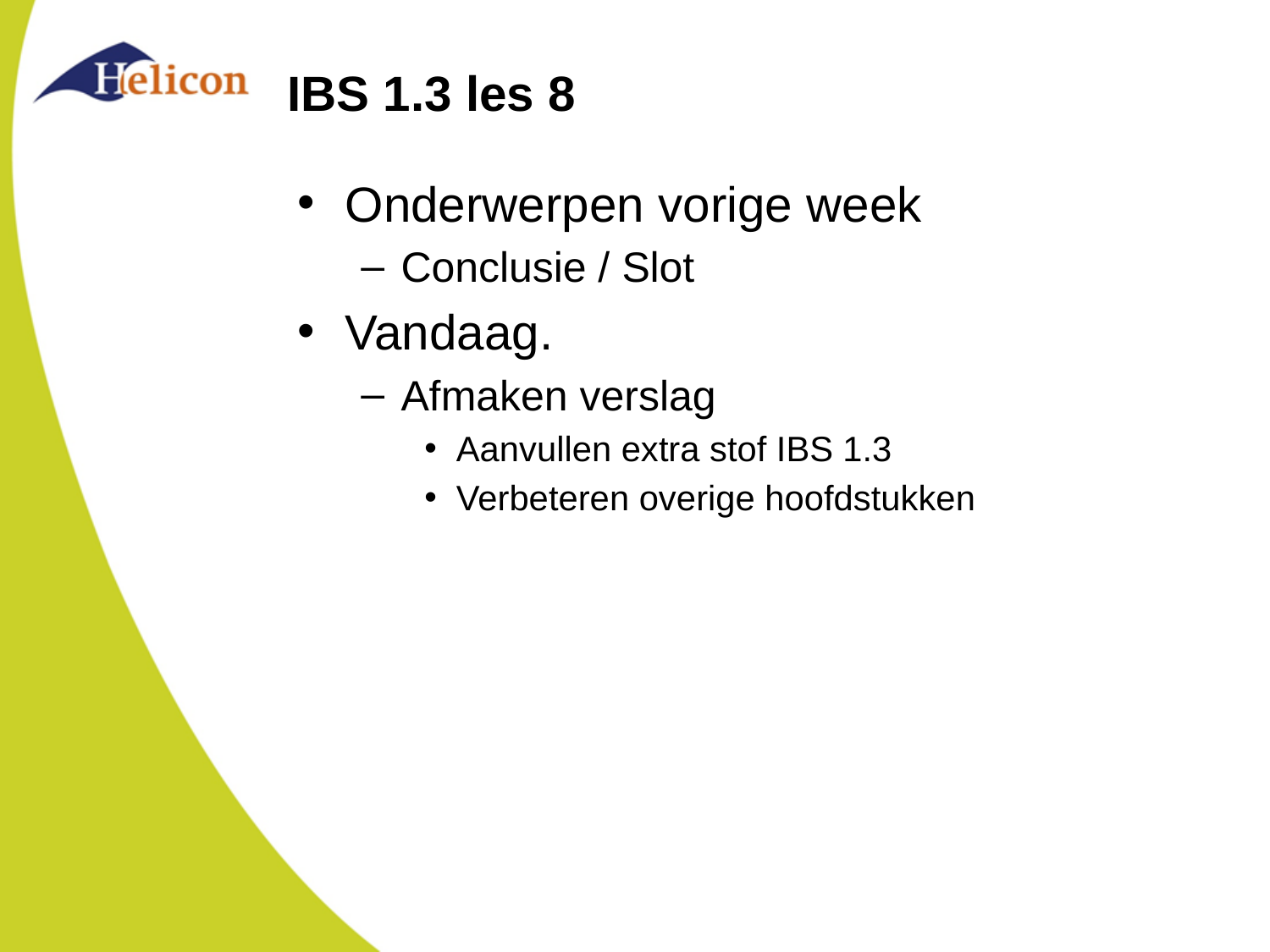

# IBS 1.3 les 8
Onderwerpen vorige week
Conclusie / Slot
Vandaag.
Afmaken verslag
Aanvullen extra stof IBS 1.3
Verbeteren overige hoofdstukken